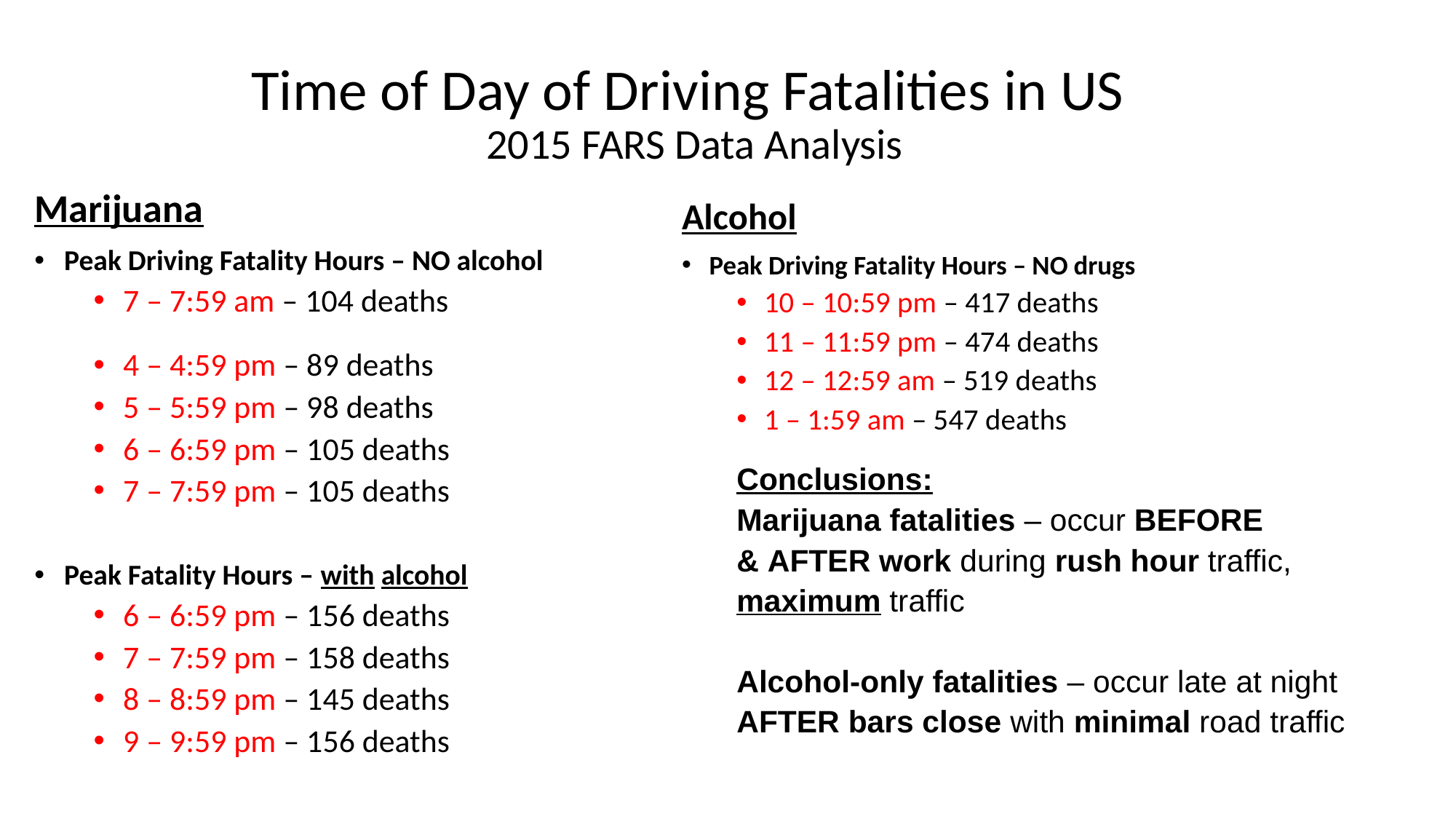

# Time of Day of Driving Fatalities in US 2015 FARS Data Analysis
Marijuana
Peak Driving Fatality Hours – NO alcohol
7 – 7:59 am – 104 deaths

4 – 4:59 pm – 89 deaths
5 – 5:59 pm – 98 deaths
6 – 6:59 pm – 105 deaths
7 – 7:59 pm – 105 deaths

Peak Fatality Hours – with alcohol
6 – 6:59 pm – 156 deaths
7 – 7:59 pm – 158 deaths
8 – 8:59 pm – 145 deaths
9 – 9:59 pm – 156 deaths

Alcohol
Peak Driving Fatality Hours – NO drugs
10 – 10:59 pm – 417 deaths
11 – 11:59 pm – 474 deaths
12 – 12:59 am – 519 deaths
1 – 1:59 am – 547 deaths

Conclusions:
Marijuana fatalities – occur BEFORE
& AFTER work during rush hour traffic,
maximum traffic

Alcohol-only fatalities – occur late at night
AFTER bars close with minimal road traffic